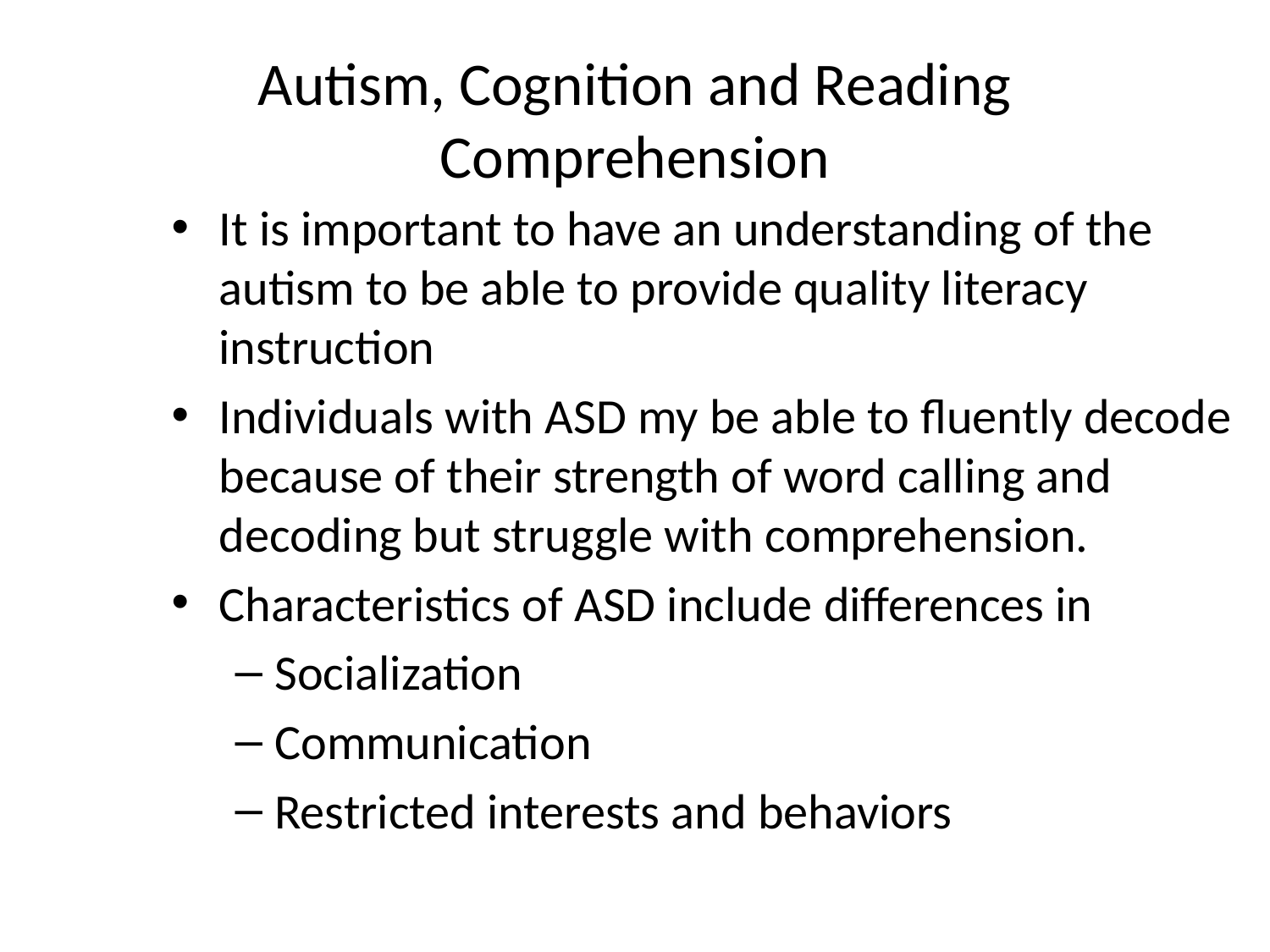

# Autism, Cognition and Reading Comprehension
It is important to have an understanding of the autism to be able to provide quality literacy instruction
Individuals with ASD my be able to fluently decode because of their strength of word calling and decoding but struggle with comprehension.
Characteristics of ASD include differences in
Socialization
Communication
Restricted interests and behaviors